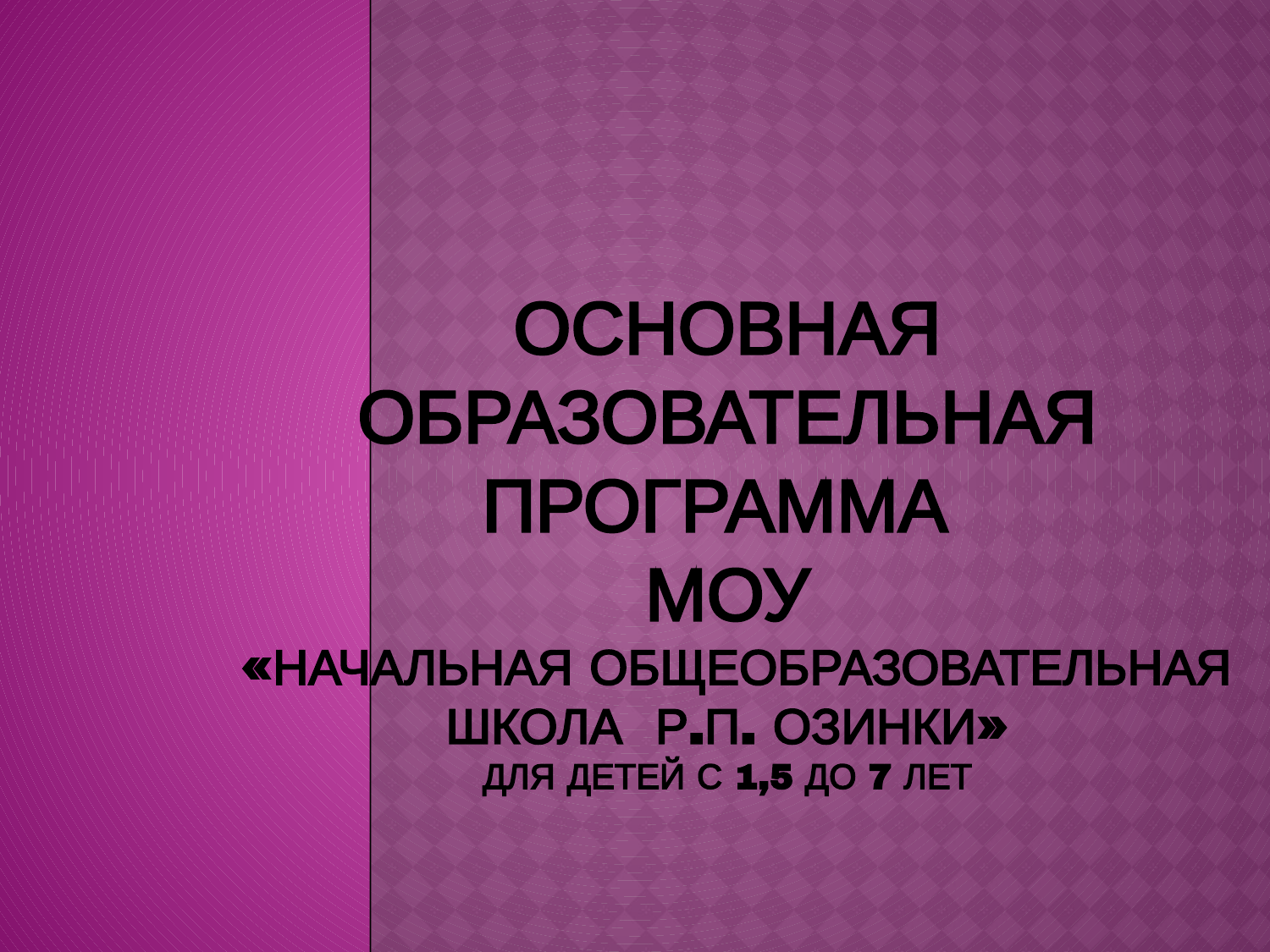

# Основная образовательная программа МОУ «начальная общеобразовательная школа  р.п. Озинки» для детей с 1,5 до 7 лет